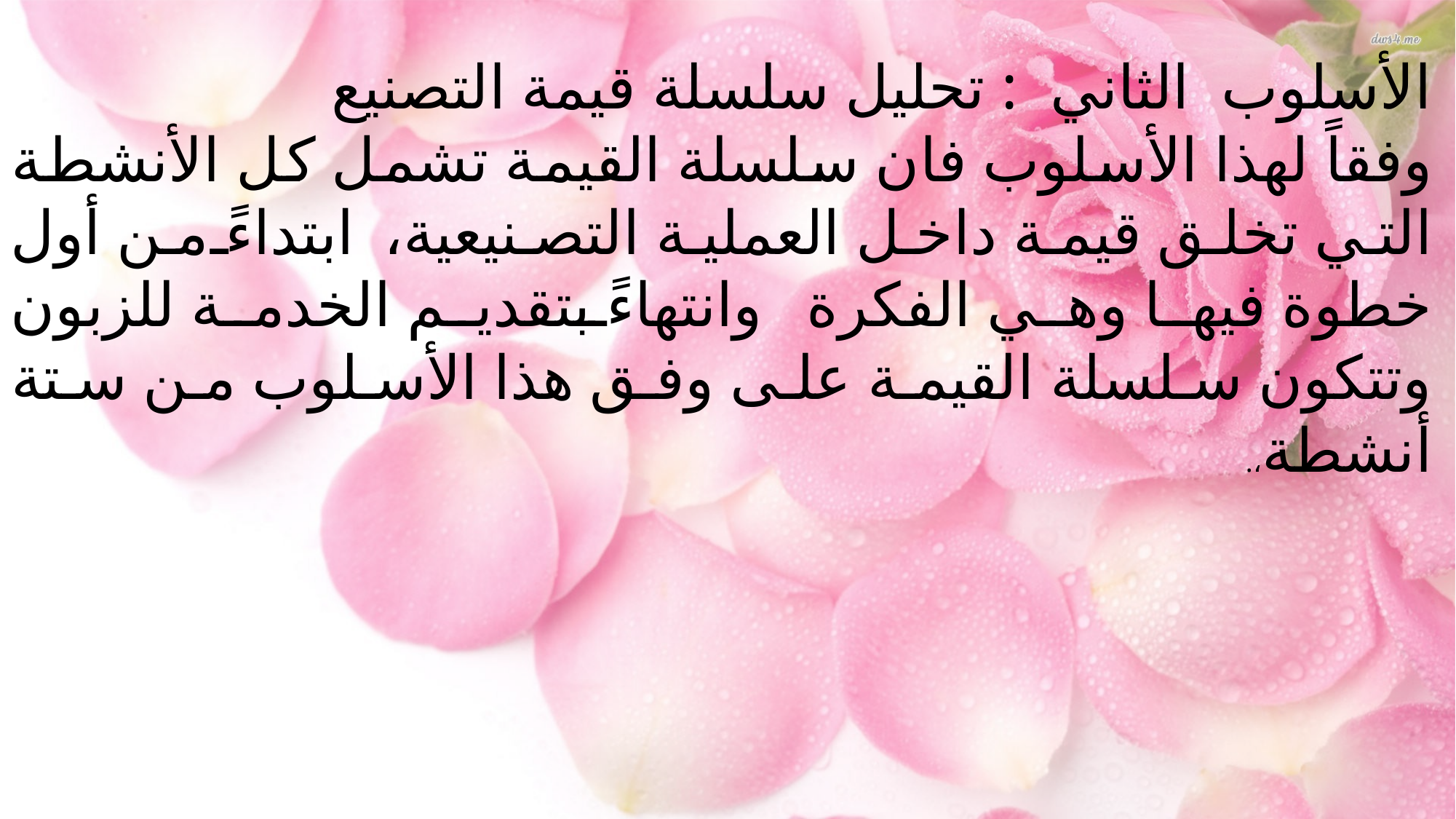

الأسلوب  الثاني  : تحليل سلسلة قيمة التصنيع
وفقاً لهذا الأسلوب فان سلسلة القيمة تشمل كل الأنشطة التي تخلق قيمة داخل العملية التصنيعية، ابتداءً من أول خطوة فيها وهي الفكرة وانتهاءً بتقديم الخدمة للزبون وتتكون سلسلة القيمة على وفق هذا الأسلوب من ستة أنشطة،.